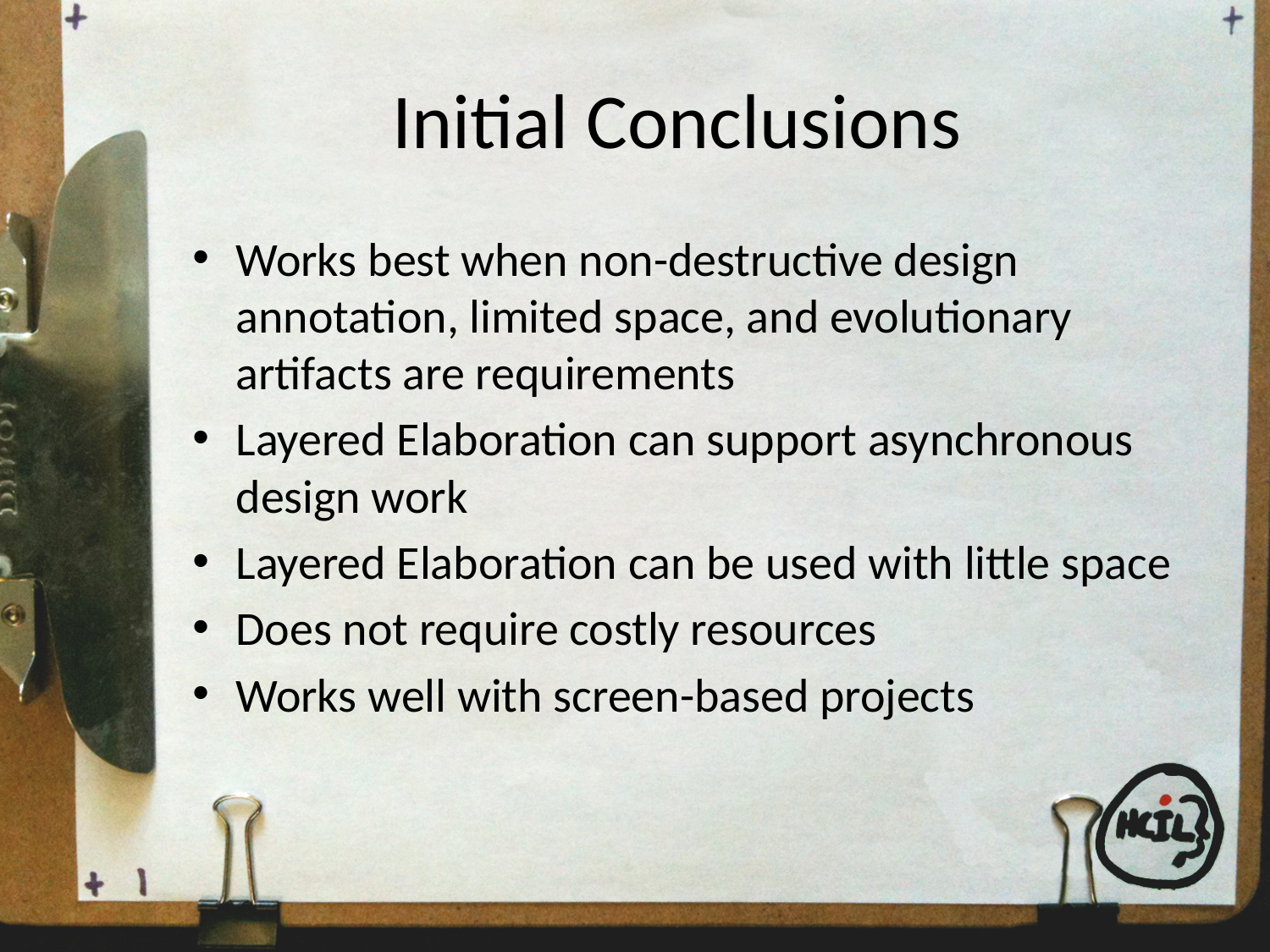

# Initial Conclusions
Works best when non-destructive design annotation, limited space, and evolutionary artifacts are requirements
Layered Elaboration can support asynchronous design work
Layered Elaboration can be used with little space
Does not require costly resources
Works well with screen-based projects